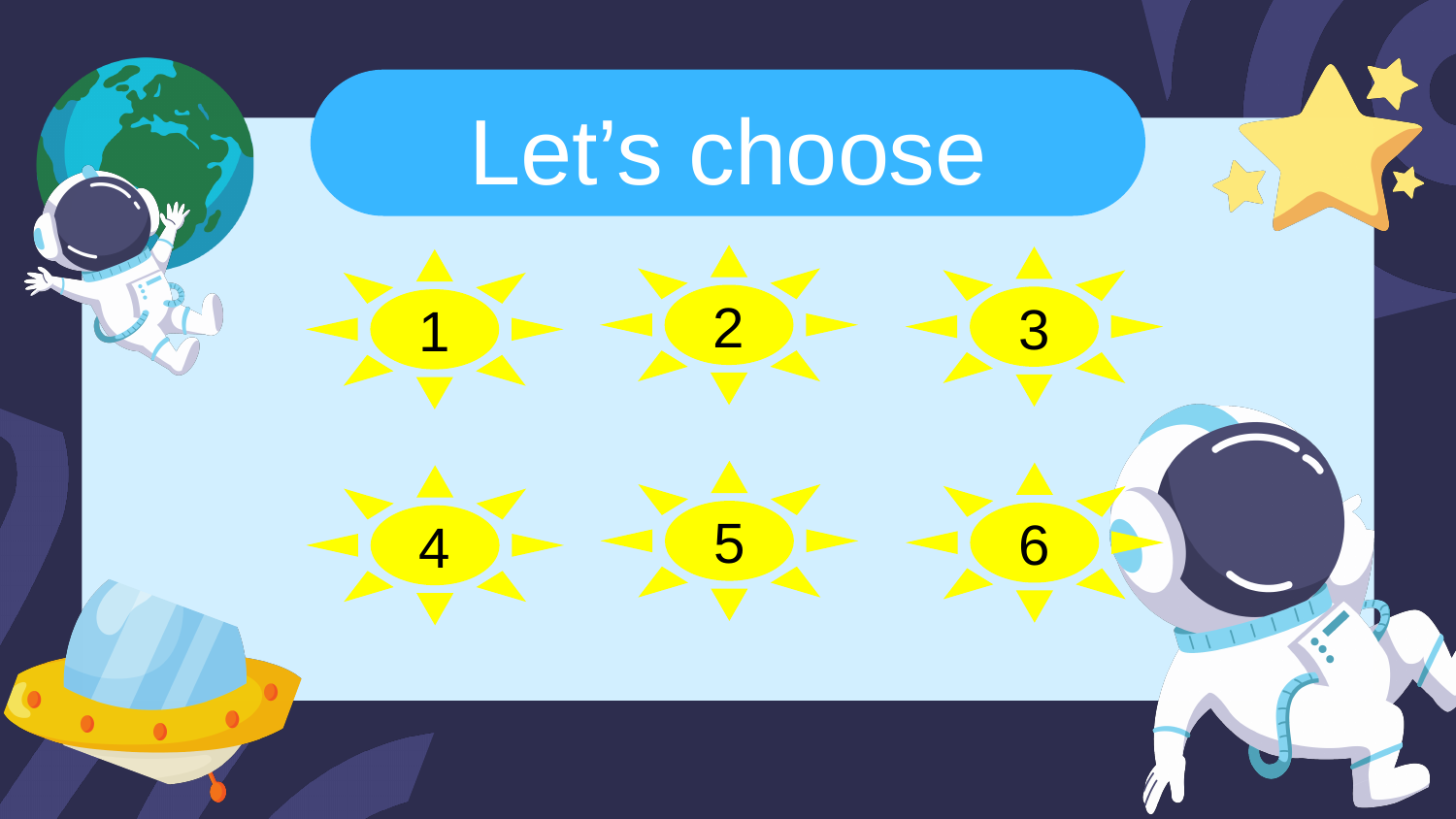

Let’s choose

2
3
1

5
6

4